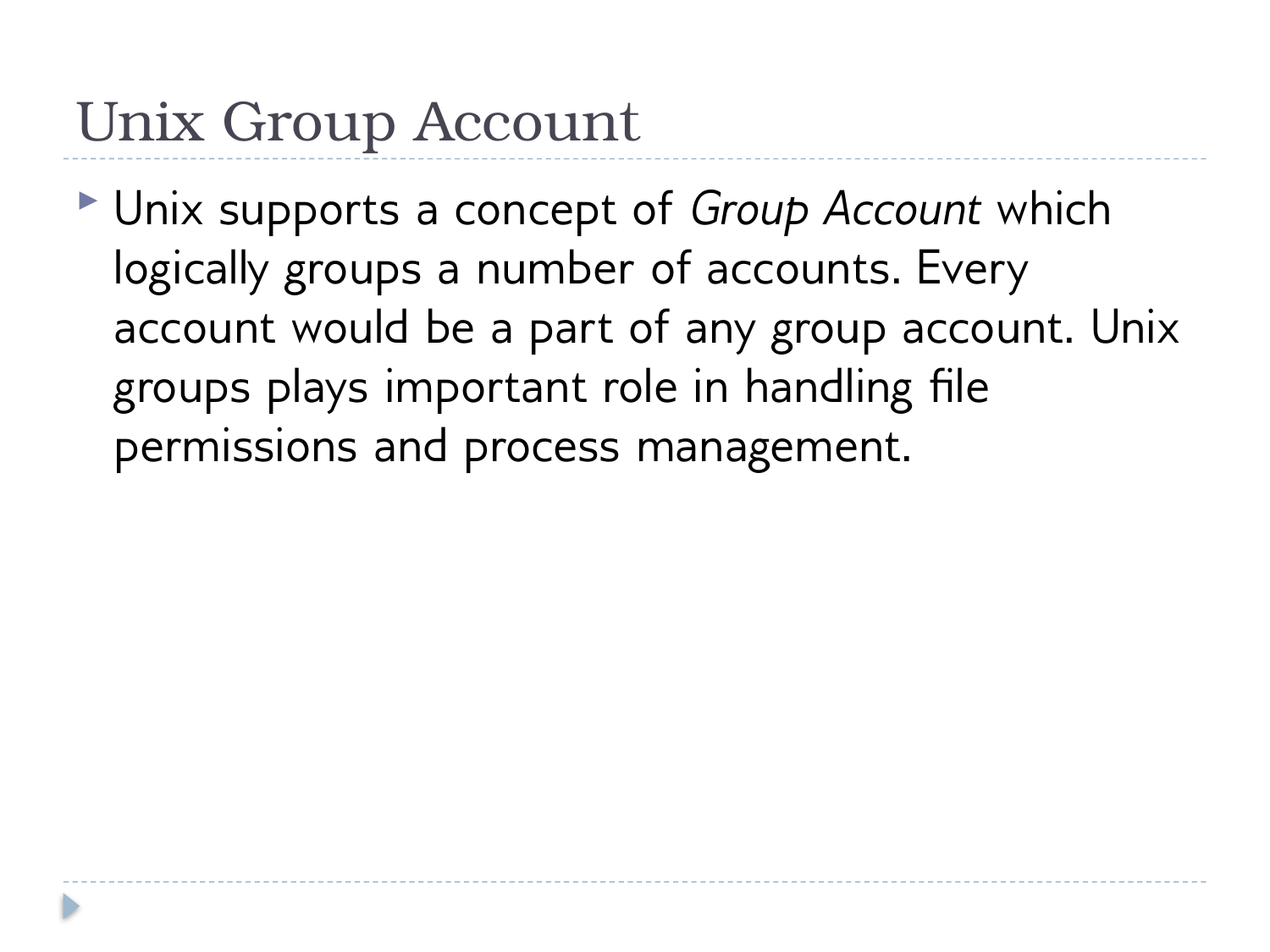

# Unix Group Account
Unix supports a concept of Group Account which logically groups a number of accounts. Every account would be a part of any group account. Unix groups plays important role in handling file permissions and process management.